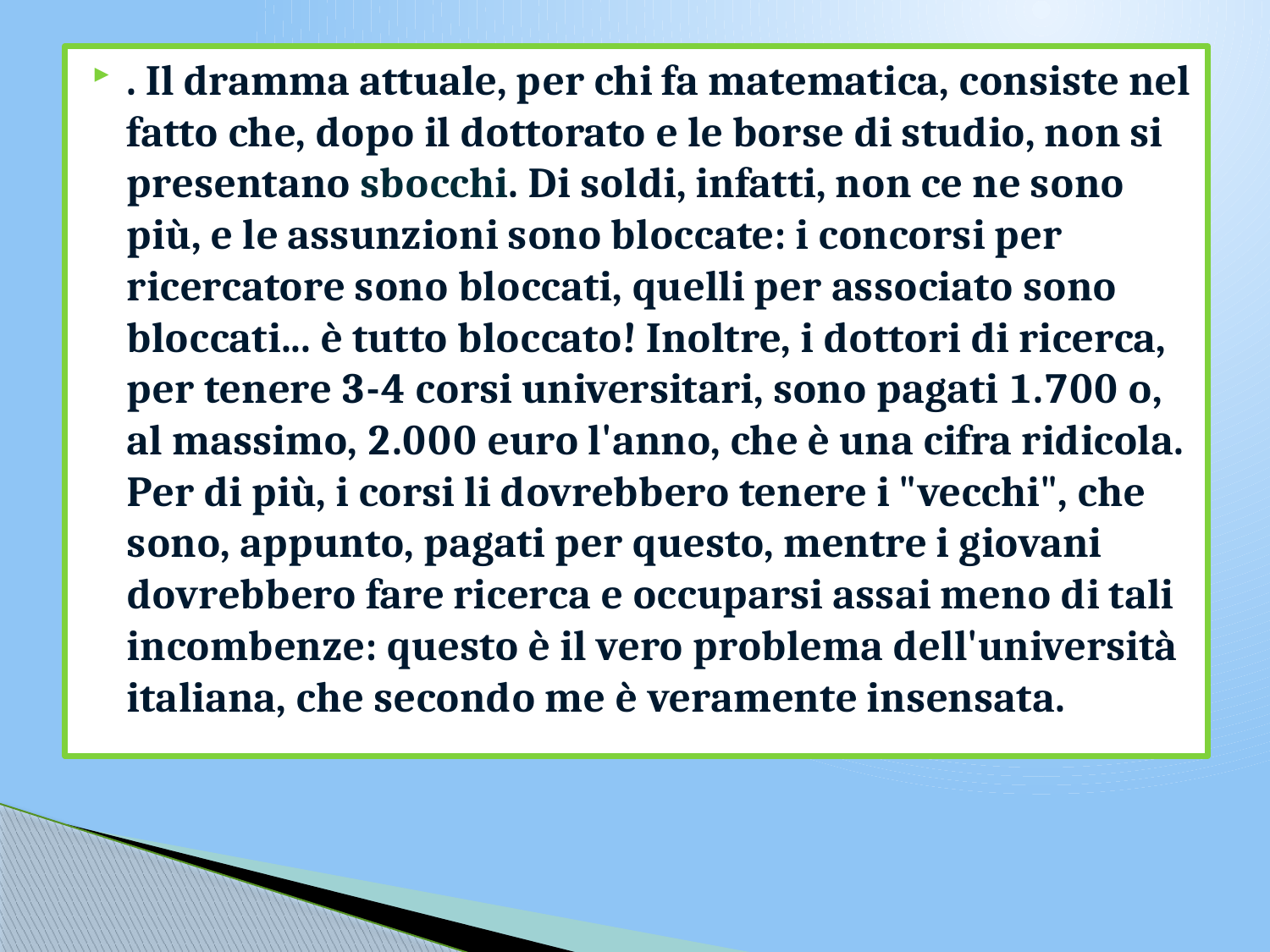

. Il dramma attuale, per chi fa matematica, consiste nel fatto che, dopo il dottorato e le borse di studio, non si presentano sbocchi. Di soldi, infatti, non ce ne sono più, e le assunzioni sono bloccate: i concorsi per ricercatore sono bloccati, quelli per associato sono bloccati... è tutto bloccato! Inoltre, i dottori di ricerca, per tenere 3-4 corsi universitari, sono pagati 1.700 o, al massimo, 2.000 euro l'anno, che è una cifra ridicola. Per di più, i corsi li dovrebbero tenere i "vecchi", che sono, appunto, pagati per questo, mentre i giovani dovrebbero fare ricerca e occuparsi assai meno di tali incombenze: questo è il vero problema dell'università italiana, che secondo me è veramente insensata.